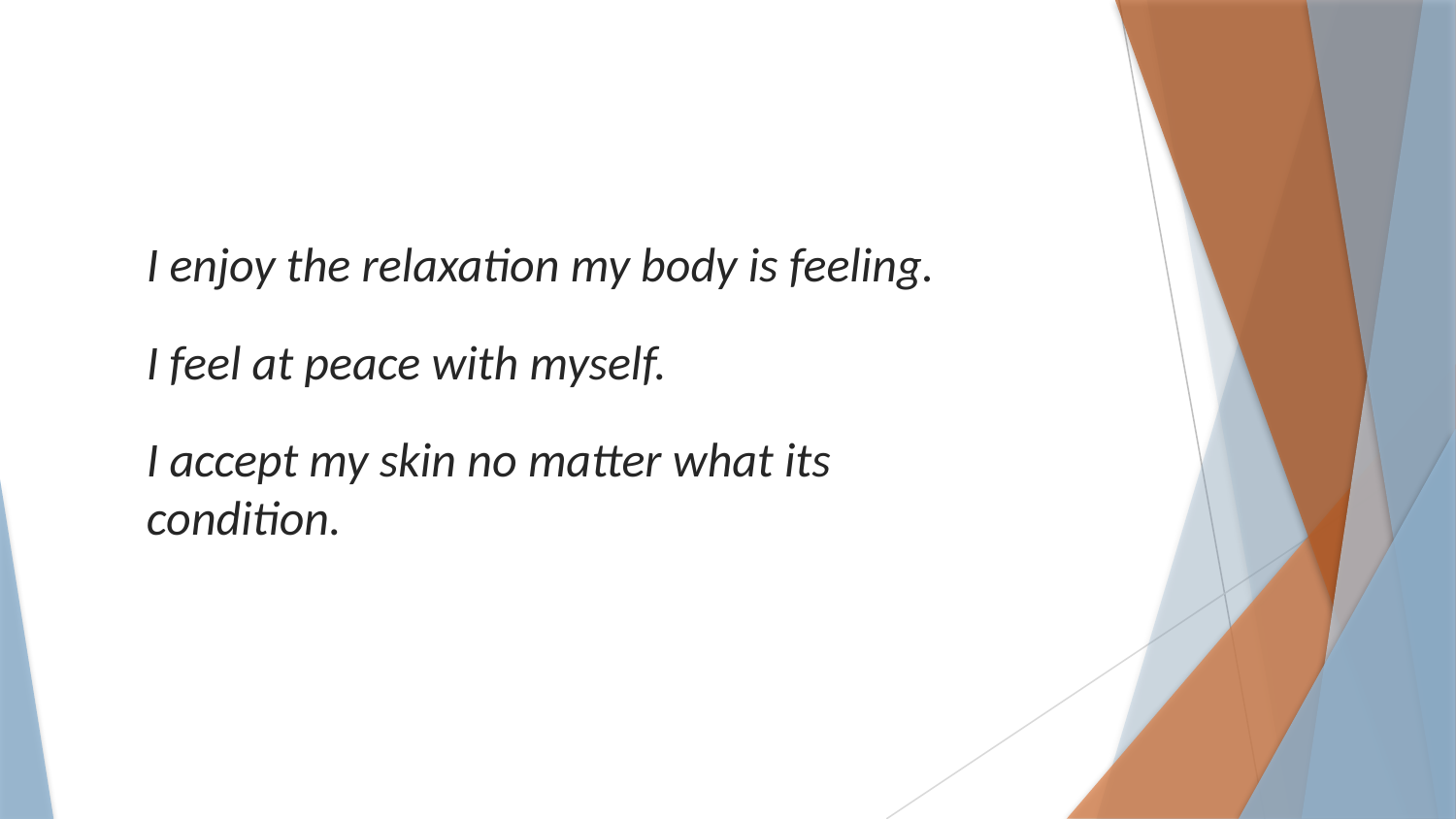

I enjoy the relaxation my body is feeling.
I feel at peace with myself.
I accept my skin no matter what its condition.